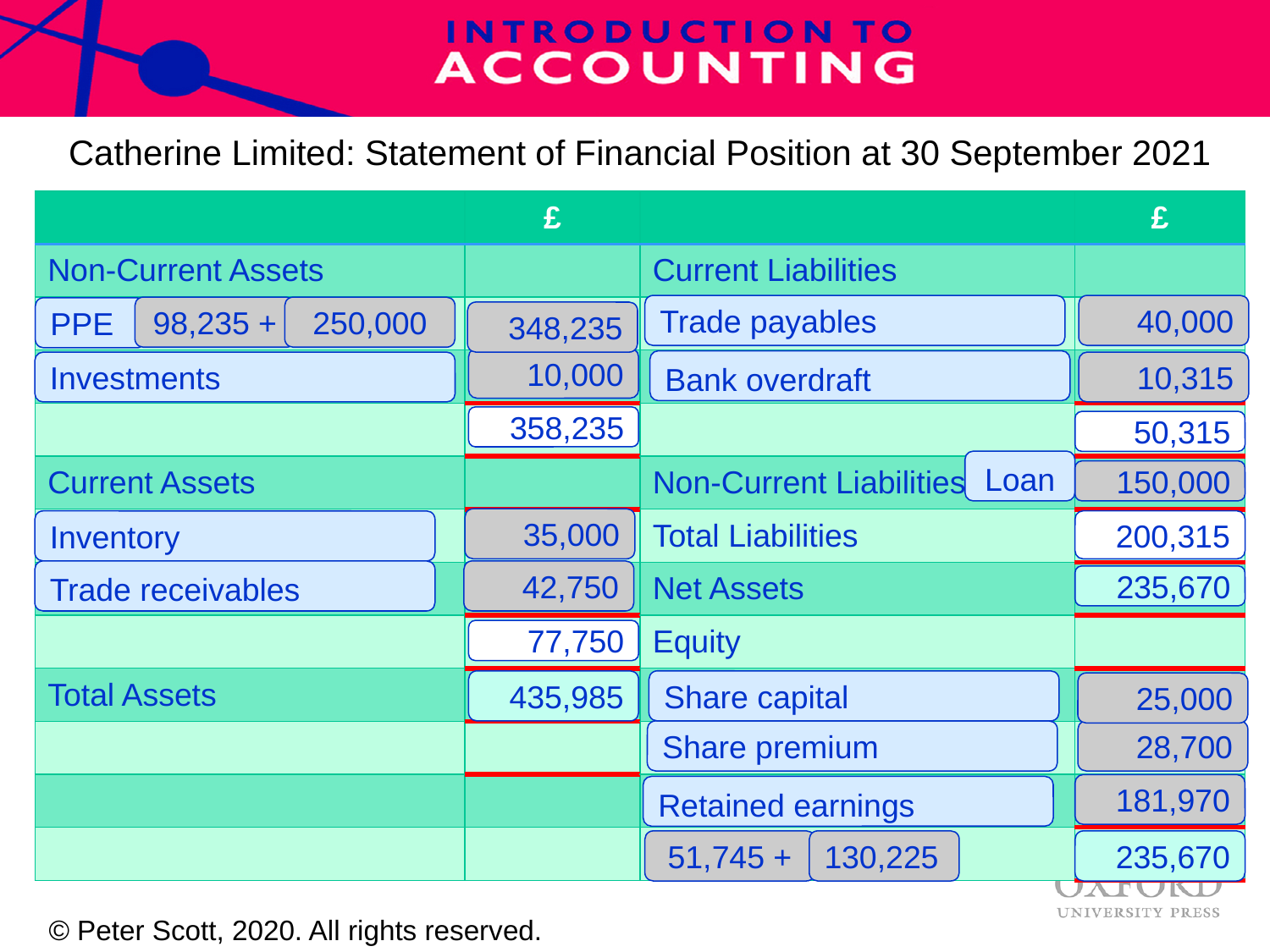

# Catherine Limited: Statement of Financial Position at 30 September 2021
|  | £ |  | £ |
| --- | --- | --- | --- |
| Non-Current Assets |  | Current Liabilities |  |
|  |  |  |  |
|  |  |  |  |
|  |  |  |  |
| Current Assets |  | Non-Current Liabilities |  |
|  |  | Total Liabilities |  |
|  |  | Net Assets |  |
|  |  | Equity |  |
| Total Assets |  |  |  |
|  |  |  |  |
|  |  |  |  |
|  |  |  |  |
Trade payables
40,000
98,235 +
250,000
PPE
348,235
10,000
Bank overdraft
Investments
10,315
358,235
50,315
Loan
150,000
35,000
200,315
Inventory
Trade receivables
42,750
235,670
77,750
435,985
Share capital
25,000
Share premium
28,700
181,970
Retained earnings
51,745 +
130,225
235,670